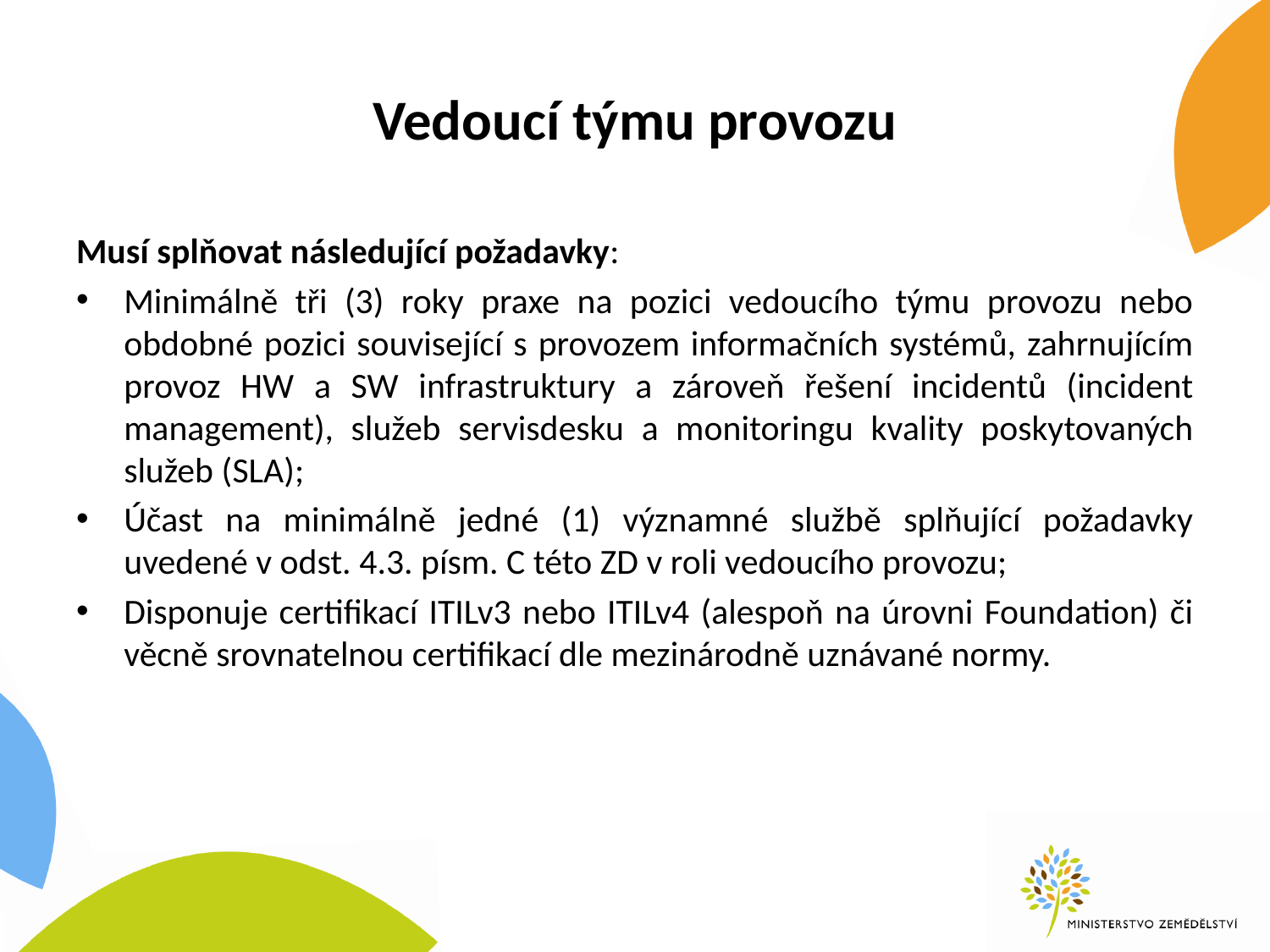

# Vedoucí týmu provozu
Musí splňovat následující požadavky:
Minimálně tři (3) roky praxe na pozici vedoucího týmu provozu nebo obdobné pozici související s provozem informačních systémů, zahrnujícím provoz HW a SW infrastruktury a zároveň řešení incidentů (incident management), služeb servisdesku a monitoringu kvality poskytovaných služeb (SLA);
Účast na minimálně jedné (1) významné službě splňující požadavky uvedené v odst. 4.3. písm. C této ZD v roli vedoucího provozu;
Disponuje certifikací ITILv3 nebo ITILv4 (alespoň na úrovni Foundation) či věcně srovnatelnou certifikací dle mezinárodně uznávané normy.